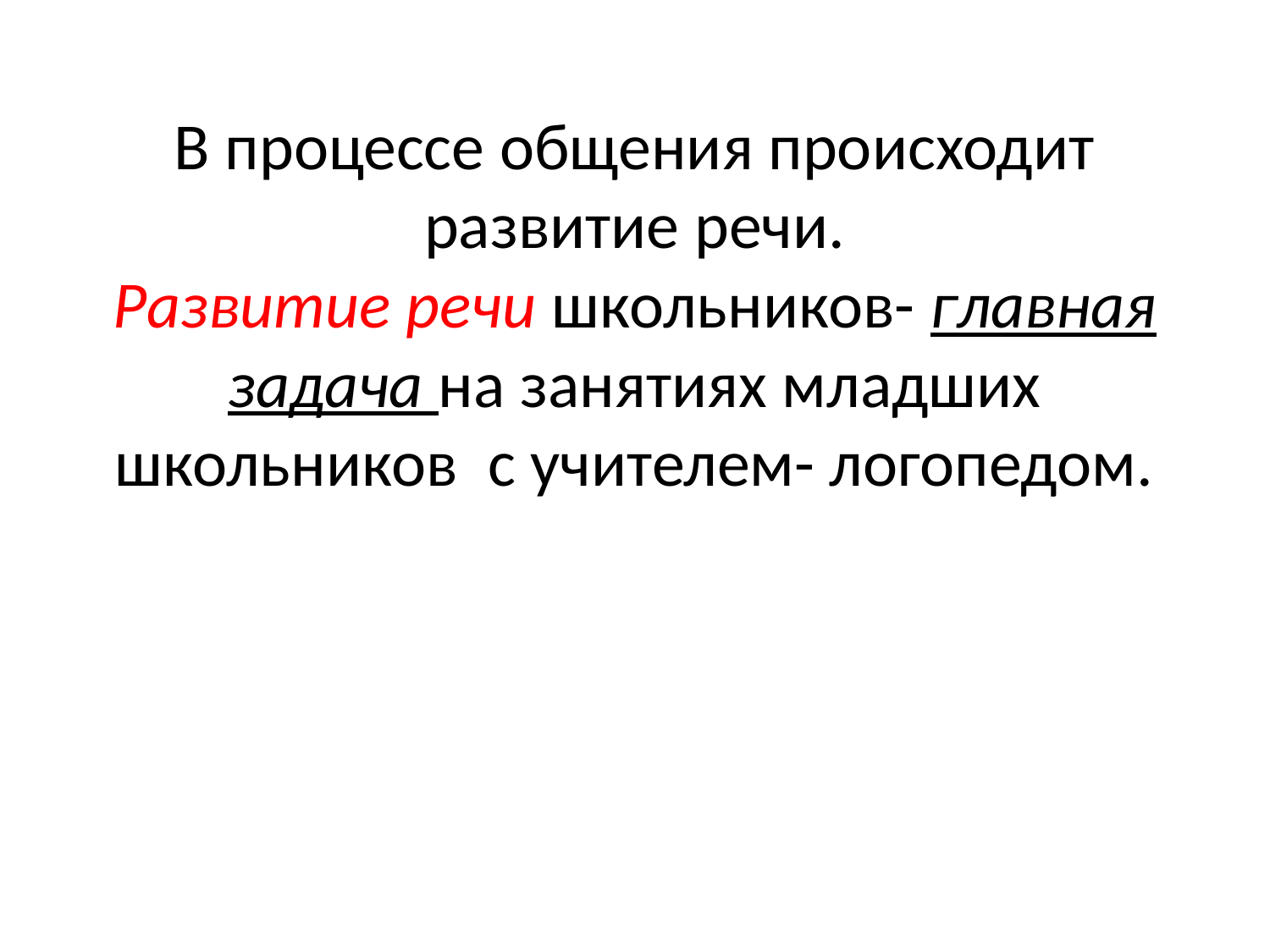

# В процессе общения происходит развитие речи. Развитие речи школьников- главная задача на занятиях младших школьников  с учителем- логопедом.